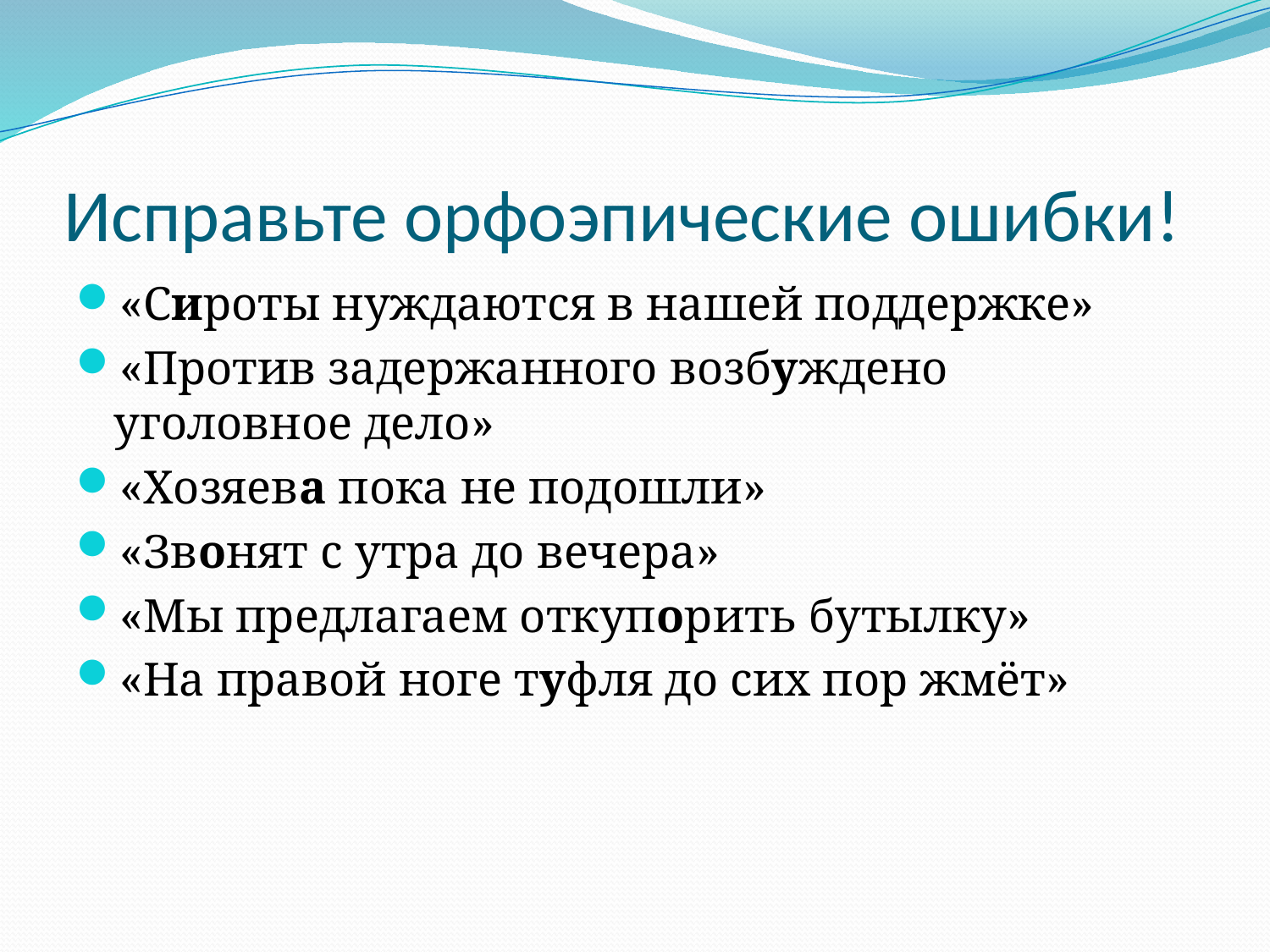

# Исправьте орфоэпические ошибки!
«Сироты нуждаются в нашей поддержке»
«Против задержанного возбуждено уголовное дело»
«Хозяева пока не подошли»
«Звонят с утра до вечера»
«Мы предлагаем откупорить бутылку»
«На правой ноге туфля до сих пор жмёт»